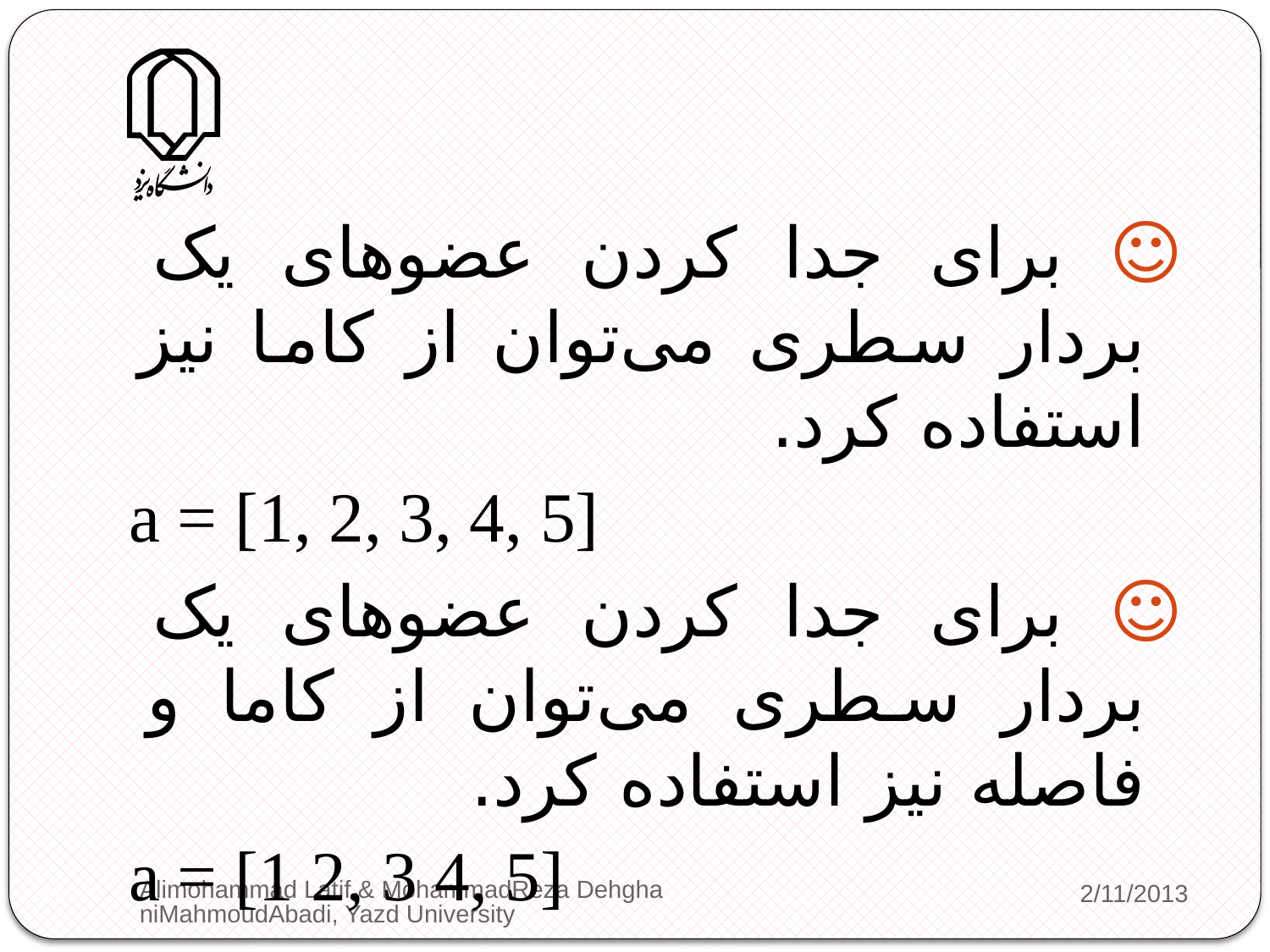

☺ برای جدا کردن عضوهای یک بردار سطری می‌توان از کاما نیز استفاده کرد.
a = [1, 2, 3, 4, 5]
☺ برای جدا کردن عضوهای یک بردار سطری می‌توان از کاما و فاصله نیز استفاده کرد.
a = [1 2, 3 4, 5]

Alimohammad Latif & MohammadReza DehghaniMahmoudAbadi, Yazd University
2/11/2013
11